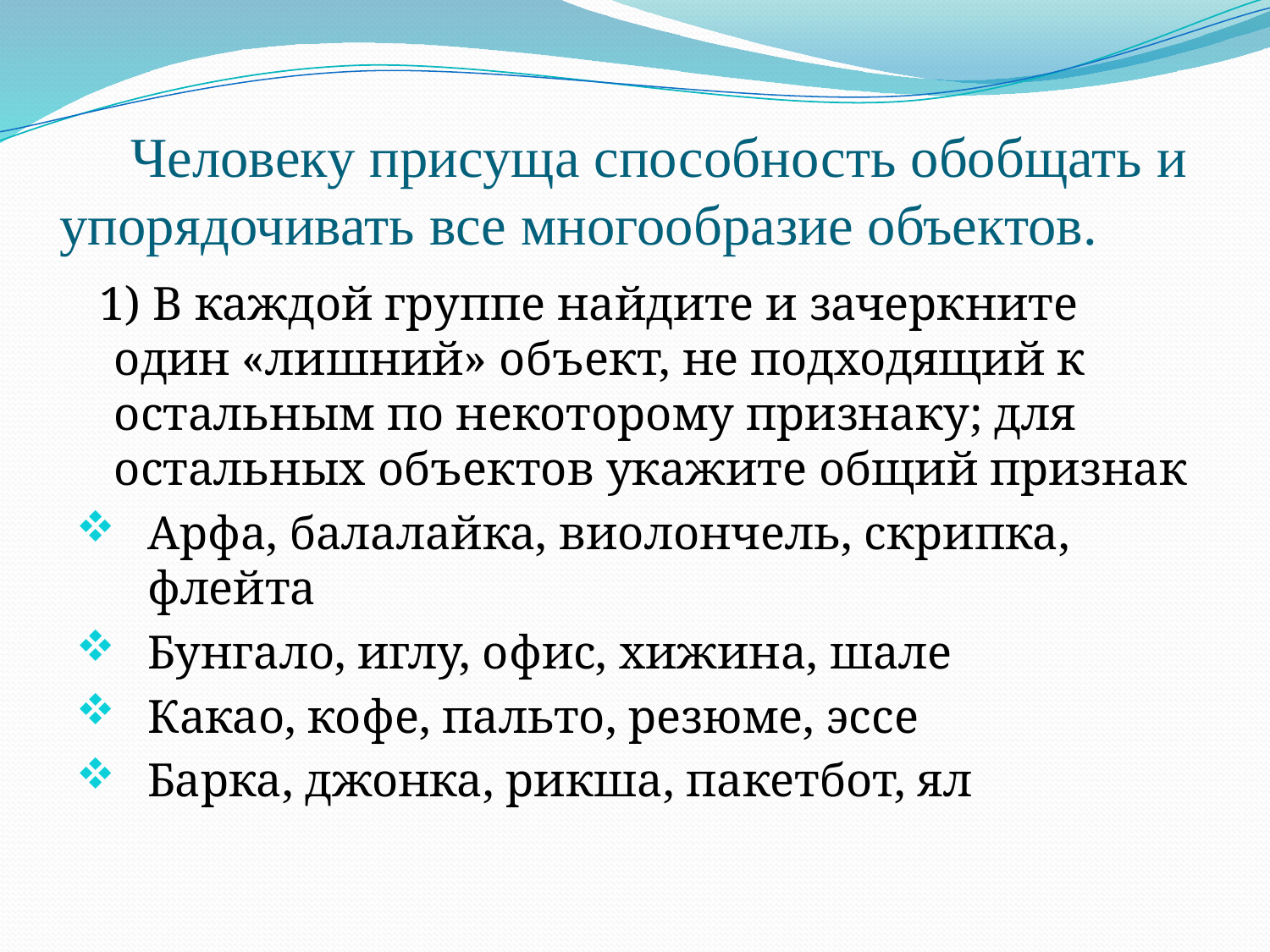

# Человеку присуща способность обобщать и упорядочивать все многообразие объектов.
  1) В каждой группе найдите и зачеркните один «лишний» объект, не подходящий к остальным по некоторому признаку; для остальных объектов укажите общий признак
Арфа, балалайка, виолончель, скрипка, флейта
Бунгало, иглу, офис, хижина, шале
Какао, кофе, пальто, резюме, эссе
Барка, джонка, рикша, пакетбот, ял